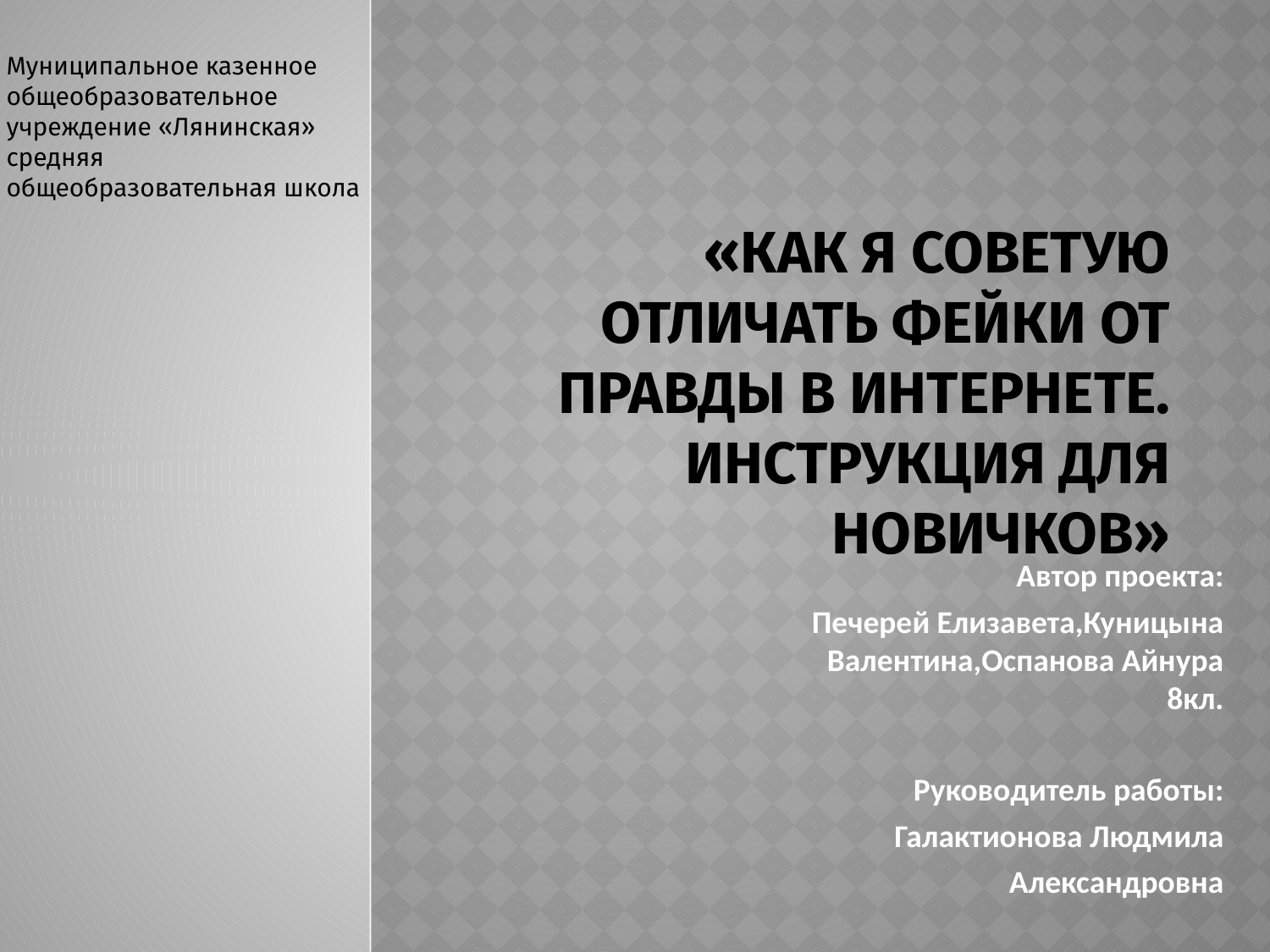

Муниципальное казенное общеобразовательное учреждение «Лянинская» средняя общеобразовательная школа

# «как я советую отличать фейки от правды в интернете. инструкция для новичков»
Автор проекта:
Печерей Елизавета,Куницына Валентина,Оспанова Айнура 8кл.

Руководитель работы:
Галактионова Людмила
Александровна